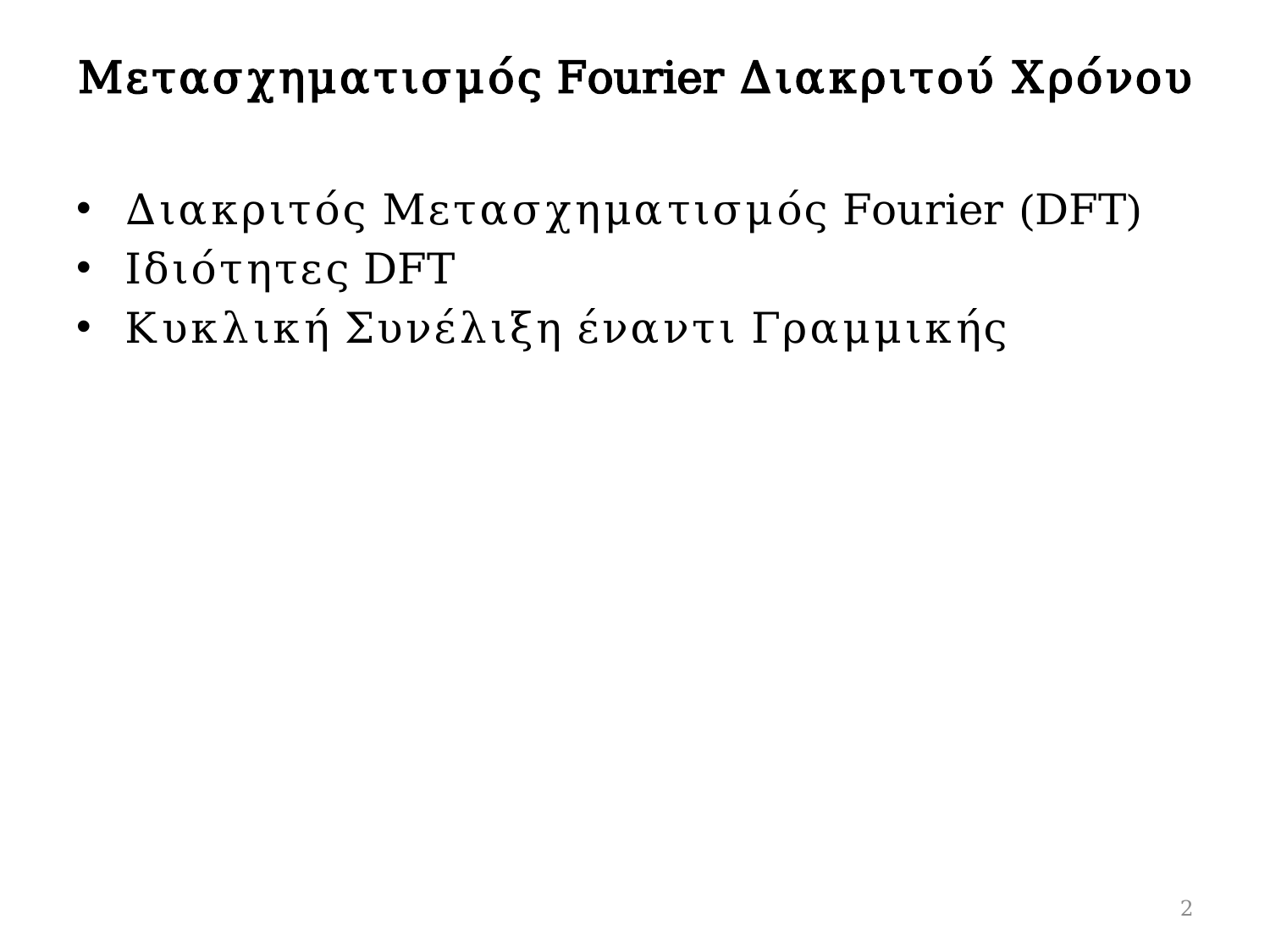

# Μετασχηματισμός Fourier Διακριτού Χρόνου
Διακριτός Μετασχηματισμός Fourier (DFT)
Ιδιότητες DFT
Κυκλική Συνέλιξη έναντι Γραμμικής
2